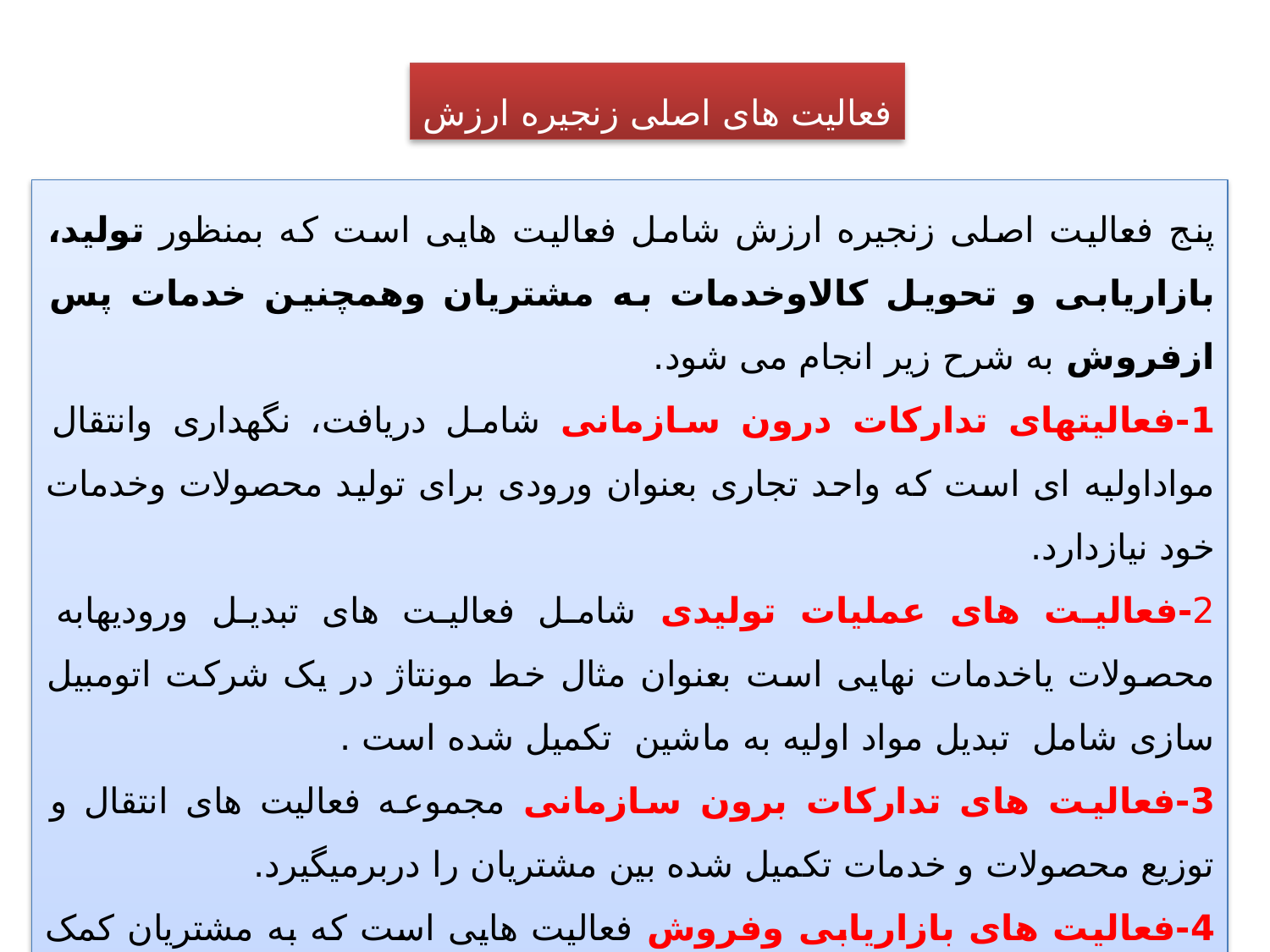

فعالیت های اصلی زنجیره ارزش
پنج فعالیت اصلی زنجیره ارزش شامل فعالیت هایی است که بمنظور تولید، بازاریابی و تحویل کالاوخدمات به مشتریان وهمچنین خدمات پس ازفروش به شرح زیر انجام می شود.
1-فعالیتهای تدارکات درون سازمانی شامل دریافت، نگهداری وانتقال مواداولیه ای است که واحد تجاری بعنوان ورودی برای تولید محصولات وخدمات خود نیازدارد.
2-فعالیت های عملیات تولیدی شامل فعالیت های تبدیل ورودیهابه محصولات یاخدمات نهایی است بعنوان مثال خط مونتاژ در یک شرکت اتومبیل سازی شامل  تبدیل مواد اولیه به ماشین  تکمیل شده است .
3-فعالیت های تدارکات برون سازمانی مجموعه فعالیت های انتقال و توزیع محصولات و خدمات تکمیل شده بین مشتریان را دربرمیگیرد.
4-فعالیت های بازاریابی وفروش فعالیت هایی است که به مشتریان کمک میکند تا محصولات و یا خدمات سازمان را بخرد
5-فعالیت های خدمات پس ازفروش شامل فعالیت های تعمیر و نگهداری پس از فروش به مشتریان است .